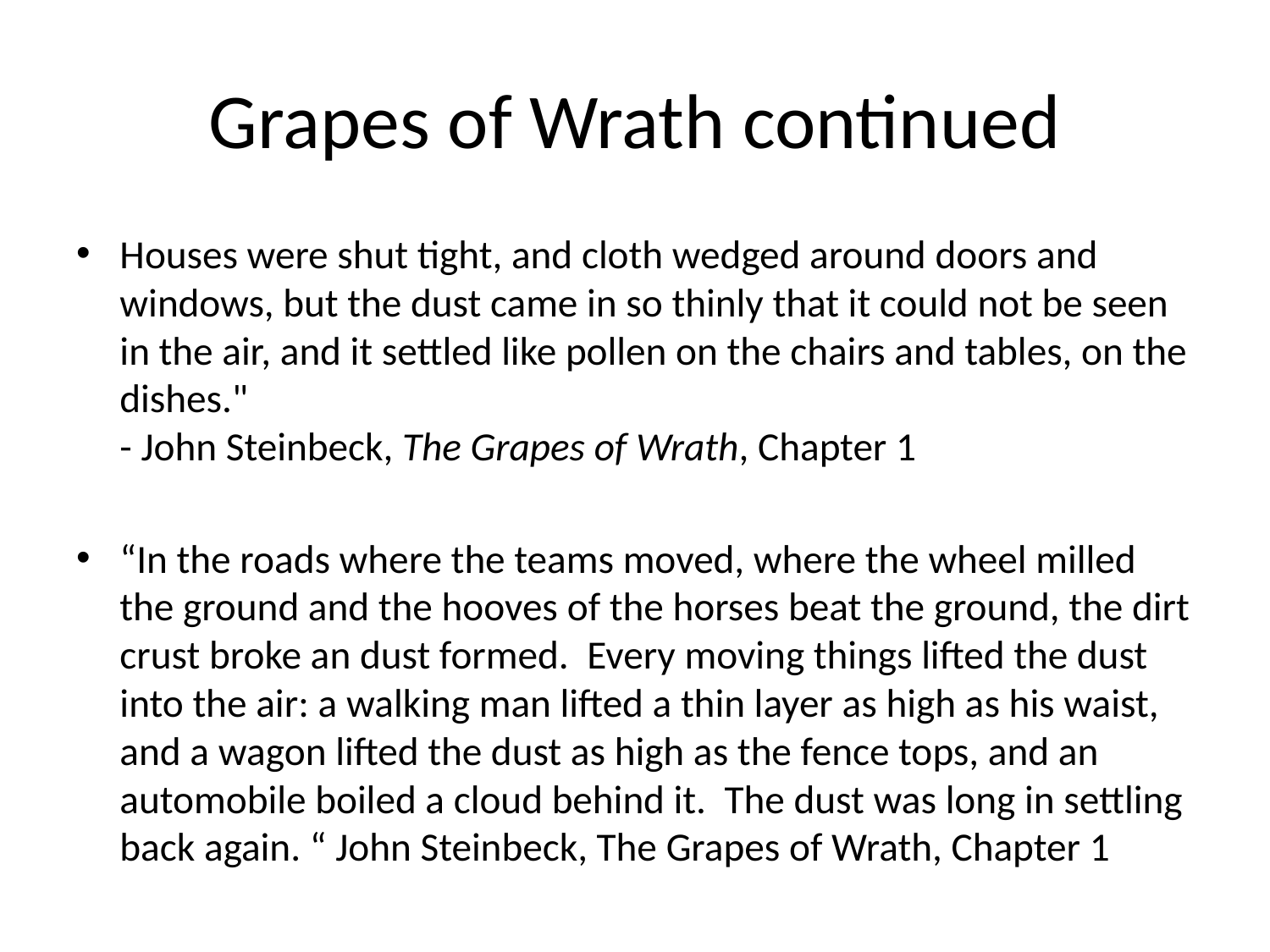

# Grapes of Wrath continued
Houses were shut tight, and cloth wedged around doors and windows, but the dust came in so thinly that it could not be seen in the air, and it settled like pollen on the chairs and tables, on the dishes."
- John Steinbeck, The Grapes of Wrath, Chapter 1

“In the roads where the teams moved, where the wheel milled the ground and the hooves of the horses beat the ground, the dirt crust broke an dust formed.  Every moving things lifted the dust into the air: a walking man lifted a thin layer as high as his waist, and a wagon lifted the dust as high as the fence tops, and an automobile boiled a cloud behind it.  The dust was long in settling back again. “ John Steinbeck, The Grapes of Wrath, Chapter 1